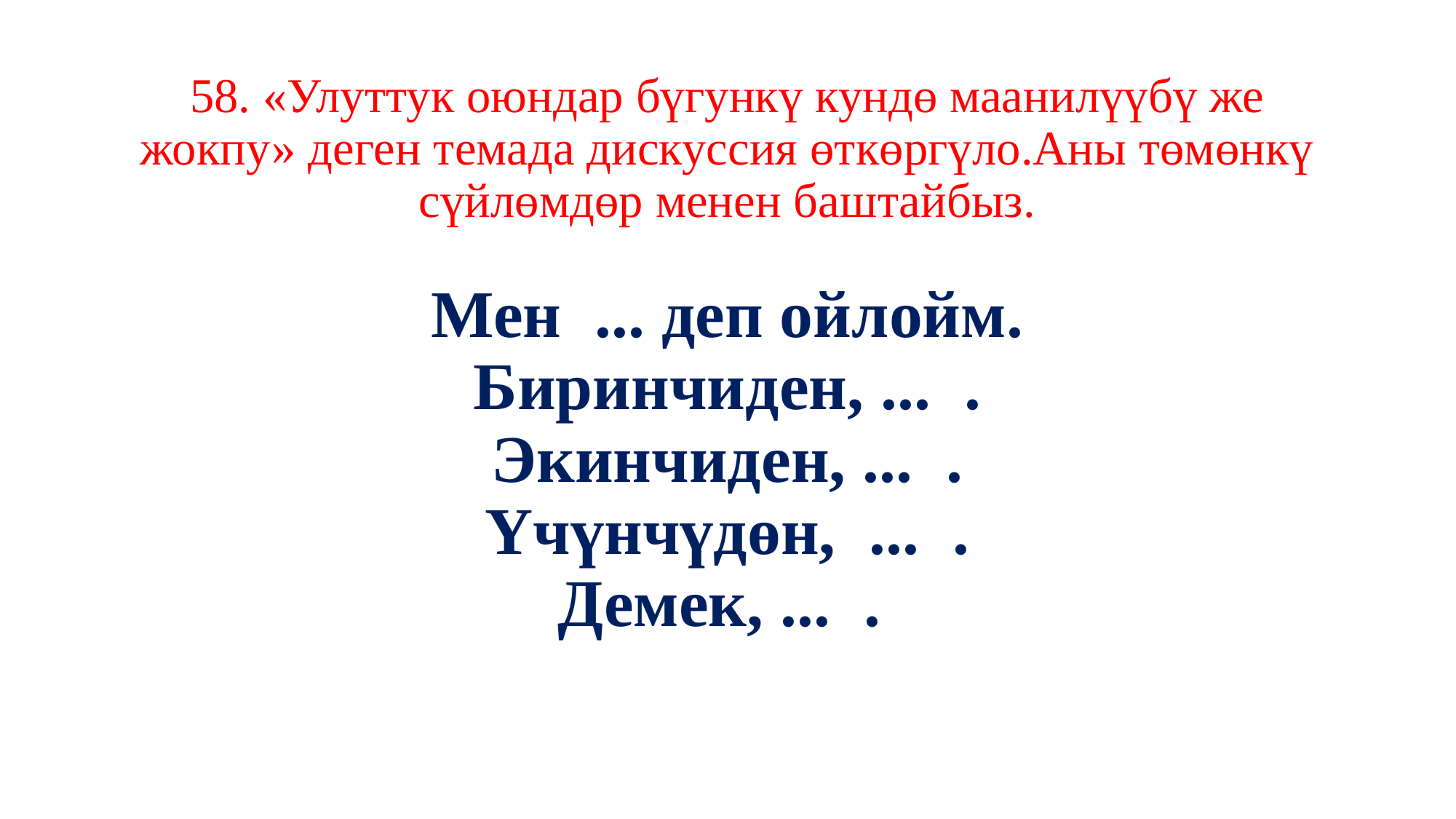

# 58. «Улуттук оюндар бүгункү кундө маанилүүбү же жокпу» деген темада дискуссия өткөргүло.Аны төмөнкү сүйлөмдөр менен баштайбыз. Мен  ... деп ойлойм. Биринчиден, ...  . Экинчиден, ...  . Үчүнчүдөн,  ...  . Демек, ...  .